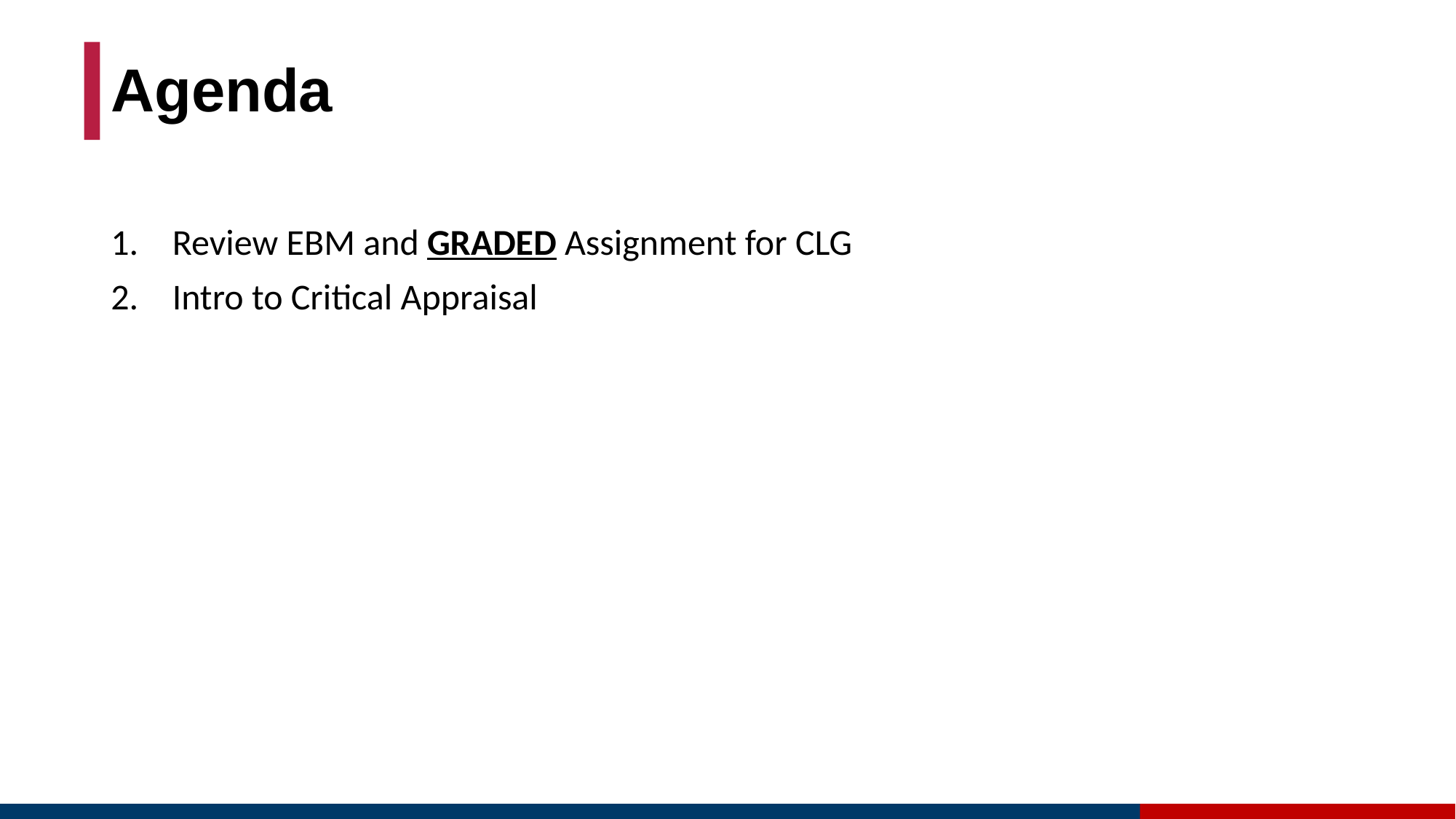

# Agenda
Review EBM and GRADED Assignment for CLG
Intro to Critical Appraisal